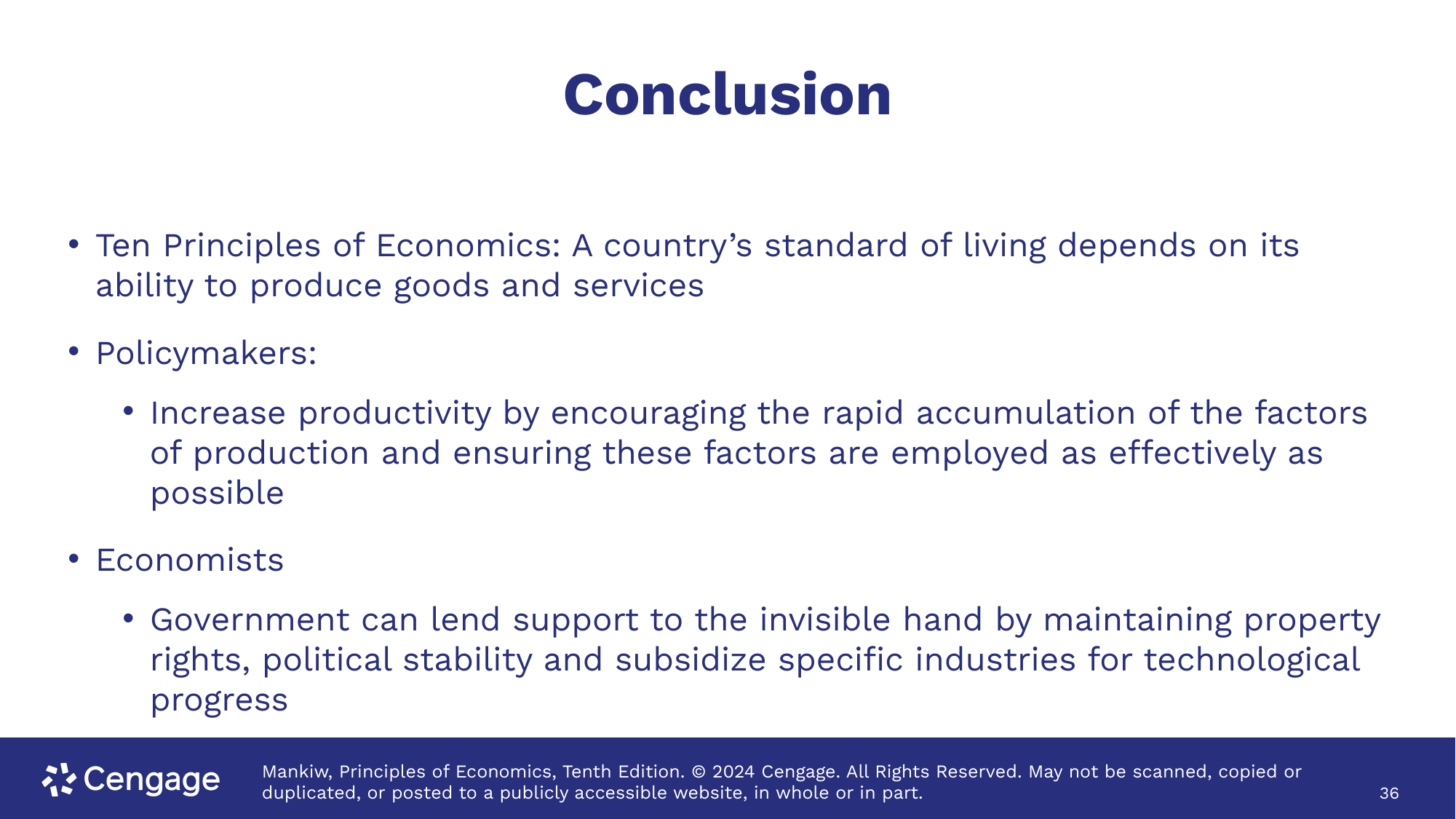

# Conclusion
Ten Principles of Economics: A country’s standard of living depends on its ability to produce goods and services
Policymakers:
Increase productivity by encouraging the rapid accumulation of the factors of production and ensuring these factors are employed as effectively as possible
Economists
Government can lend support to the invisible hand by maintaining property rights, political stability and subsidize specific industries for technological progress